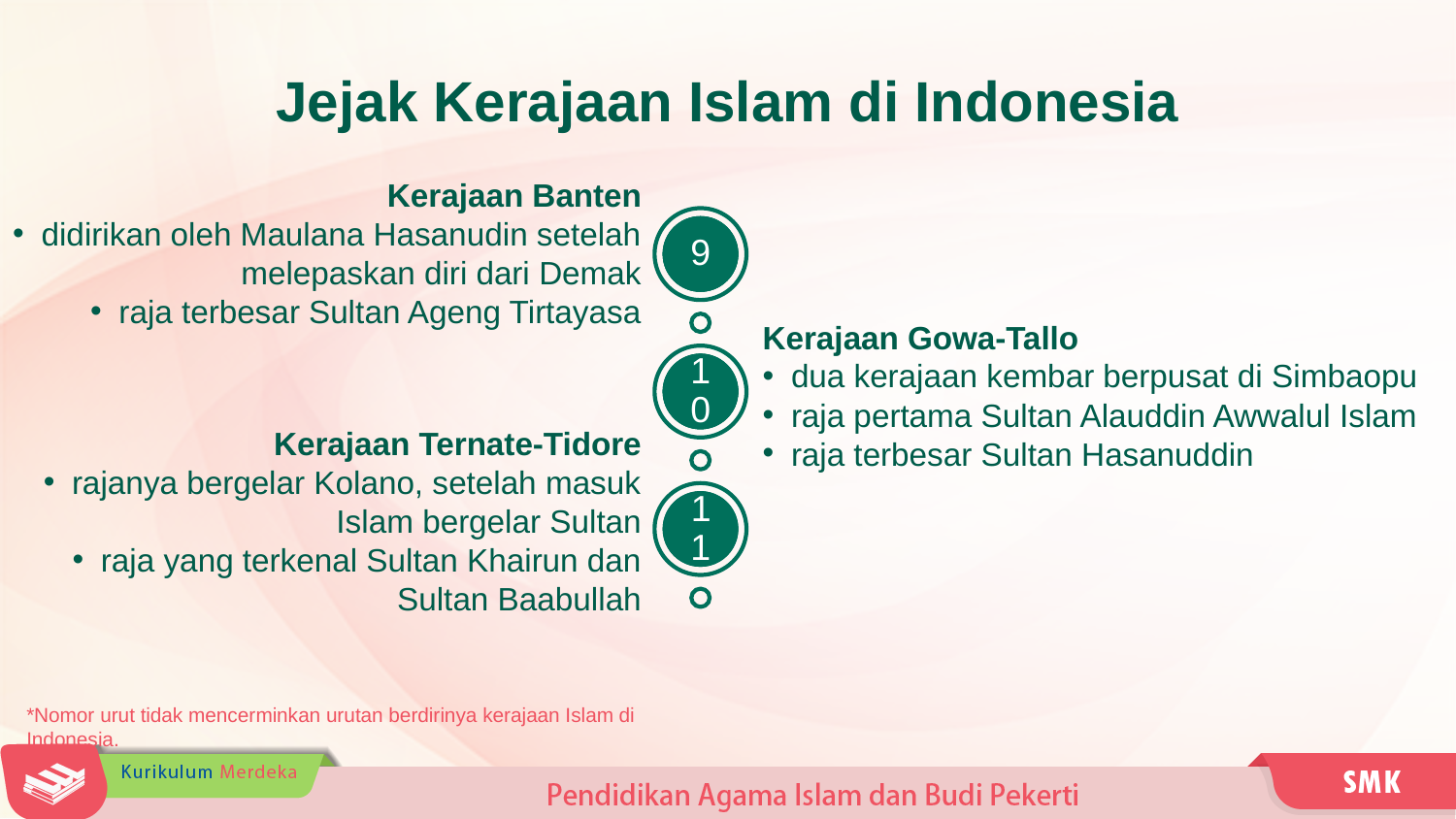

Jejak Kerajaan Islam di Indonesia
Kerajaan Banten
didirikan oleh Maulana Hasanudin setelah melepaskan diri dari Demak
raja terbesar Sultan Ageng Tirtayasa

9

Kerajaan Gowa-Tallo
dua kerajaan kembar berpusat di Simbaopu
raja pertama Sultan Alauddin Awwalul Islam
raja terbesar Sultan Hasanuddin

10

Kerajaan Ternate-Tidore
rajanya bergelar Kolano, setelah masuk Islam bergelar Sultan
raja yang terkenal Sultan Khairun dan Sultan Baabullah

11

*Nomor urut tidak mencerminkan urutan berdirinya kerajaan Islam di Indonesia.